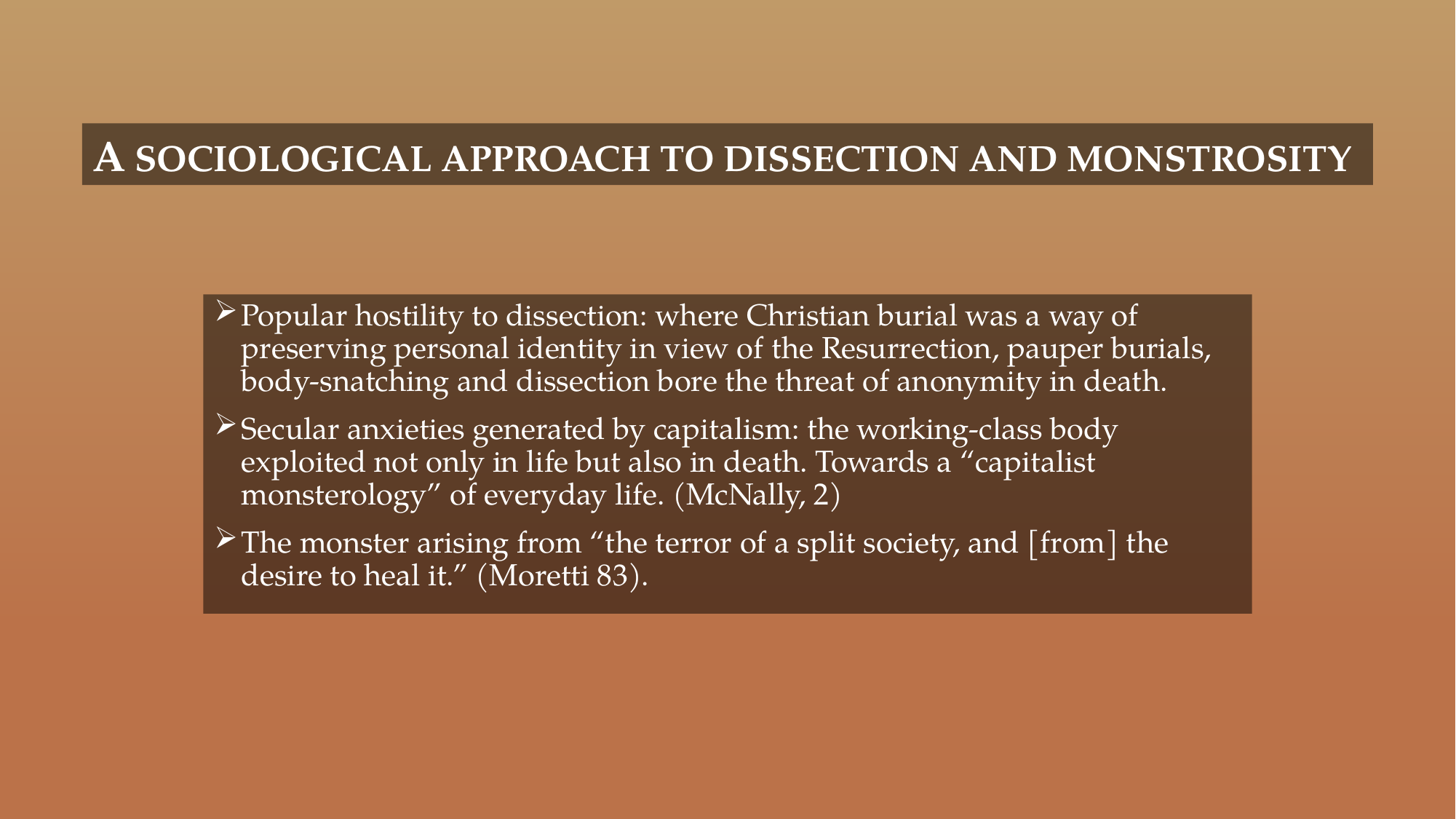

A SOCIOLOGICAL APPROACH TO DISSECTION AND MONSTROSITY
Popular hostility to dissection: where Christian burial was a way of preserving personal identity in view of the Resurrection, pauper burials, body-snatching and dissection bore the threat of anonymity in death.
Secular anxieties generated by capitalism: the working-class body exploited not only in life but also in death. Towards a “capitalist monsterology” of everyday life. (McNally, 2)
The monster arising from “the terror of a split society, and [from] the desire to heal it.” (Moretti 83).